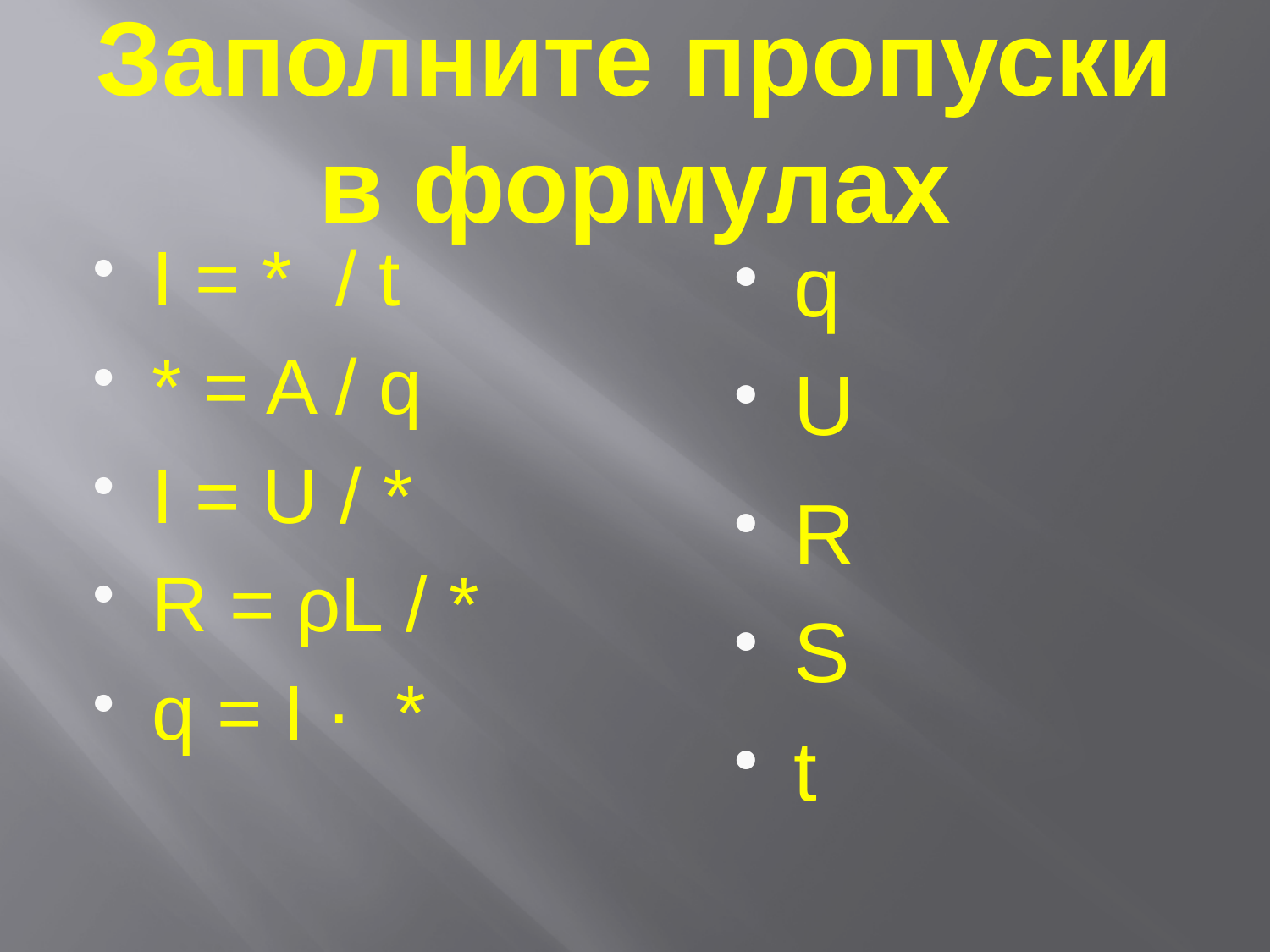

# Заполните пропуски в формулах
I = *  / t
* = A / q
I = U / *
R = ρL / *
q = I ·  *

q
U
R
S
t